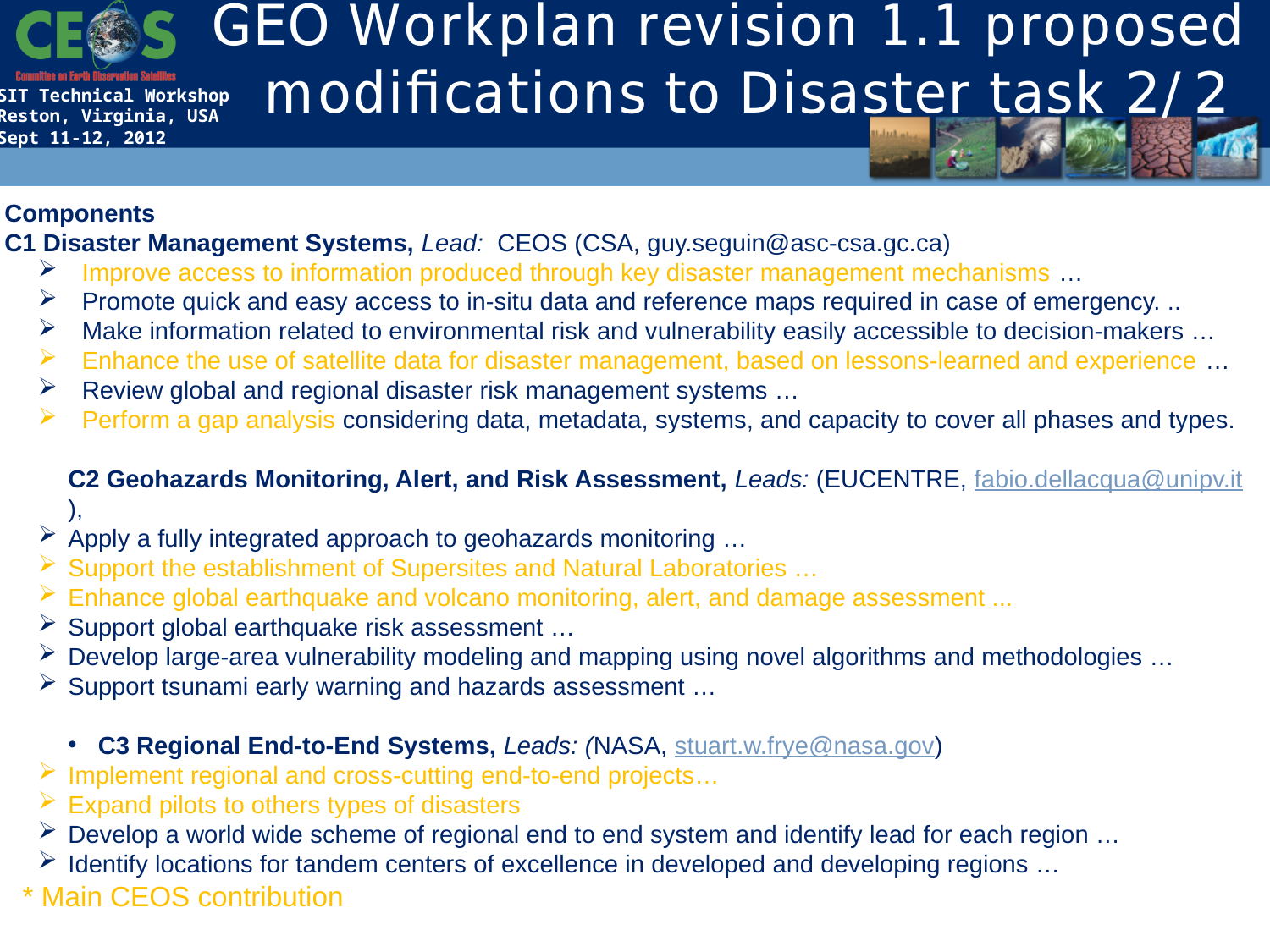

GEO Workplan revision 1.1 proposed modifications to Disaster task 2/2
Components
C1 Disaster Management Systems, Lead:  CEOS (CSA, guy.seguin@asc-csa.gc.ca)
  Improve access to information produced through key disaster management mechanisms …
  Promote quick and easy access to in-situ data and reference maps required in case of emergency. ..
  Make information related to environmental risk and vulnerability easily accessible to decision-makers …
  Enhance the use of satellite data for disaster management, based on lessons-learned and experience …
  Review global and regional disaster risk management systems …
  Perform a gap analysis considering data, metadata, systems, and capacity to cover all phases and types.

C2 Geohazards Monitoring, Alert, and Risk Assessment, Leads: (EUCENTRE, fabio.dellacqua@unipv.it),
Apply a fully integrated approach to geohazards monitoring …
Support the establishment of Supersites and Natural Laboratories …
Enhance global earthquake and volcano monitoring, alert, and damage assessment ...
Support global earthquake risk assessment …
Develop large-area vulnerability modeling and mapping using novel algorithms and methodologies …
Support tsunami early warning and hazards assessment …

C3 Regional End-to-End Systems, Leads: (NASA, stuart.w.frye@nasa.gov)
Implement regional and cross-cutting end-to-end projects…
Expand pilots to others types of disasters
Develop a world wide scheme of regional end to end system and identify lead for each region …
Identify locations for tandem centers of excellence in developed and developing regions …

* Main CEOS contribution